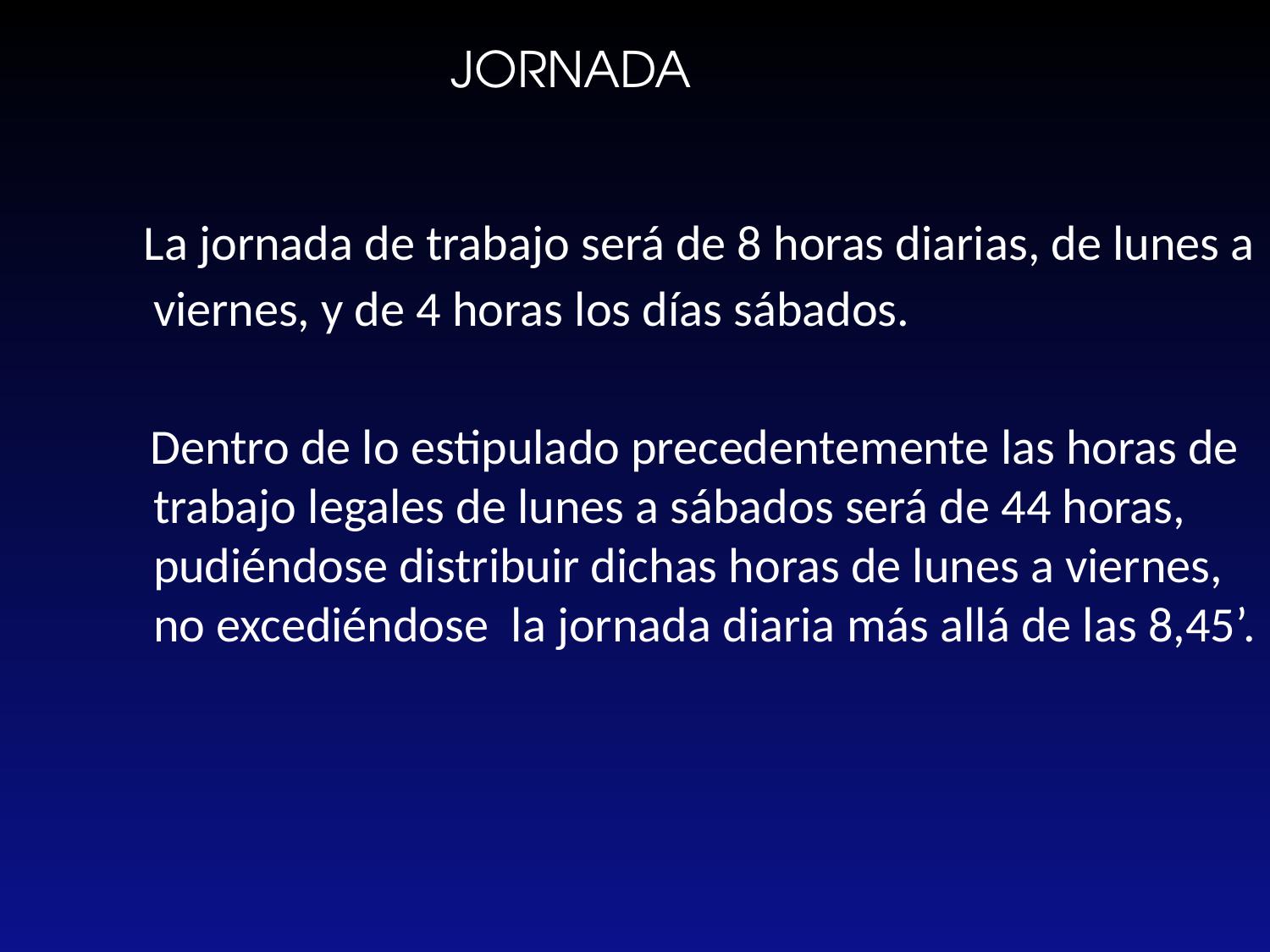

JORNADA
  La jornada de trabajo será de 8 horas diarias, de lunes a viernes, y de 4 horas los días sábados.

    Dentro de lo estipulado precedentemente las horas de trabajo legales de lunes a sábados será de 44 horas, pudiéndose distribuir dichas horas de lunes a viernes, no excediéndose  la jornada diaria más allá de las 8,45’.